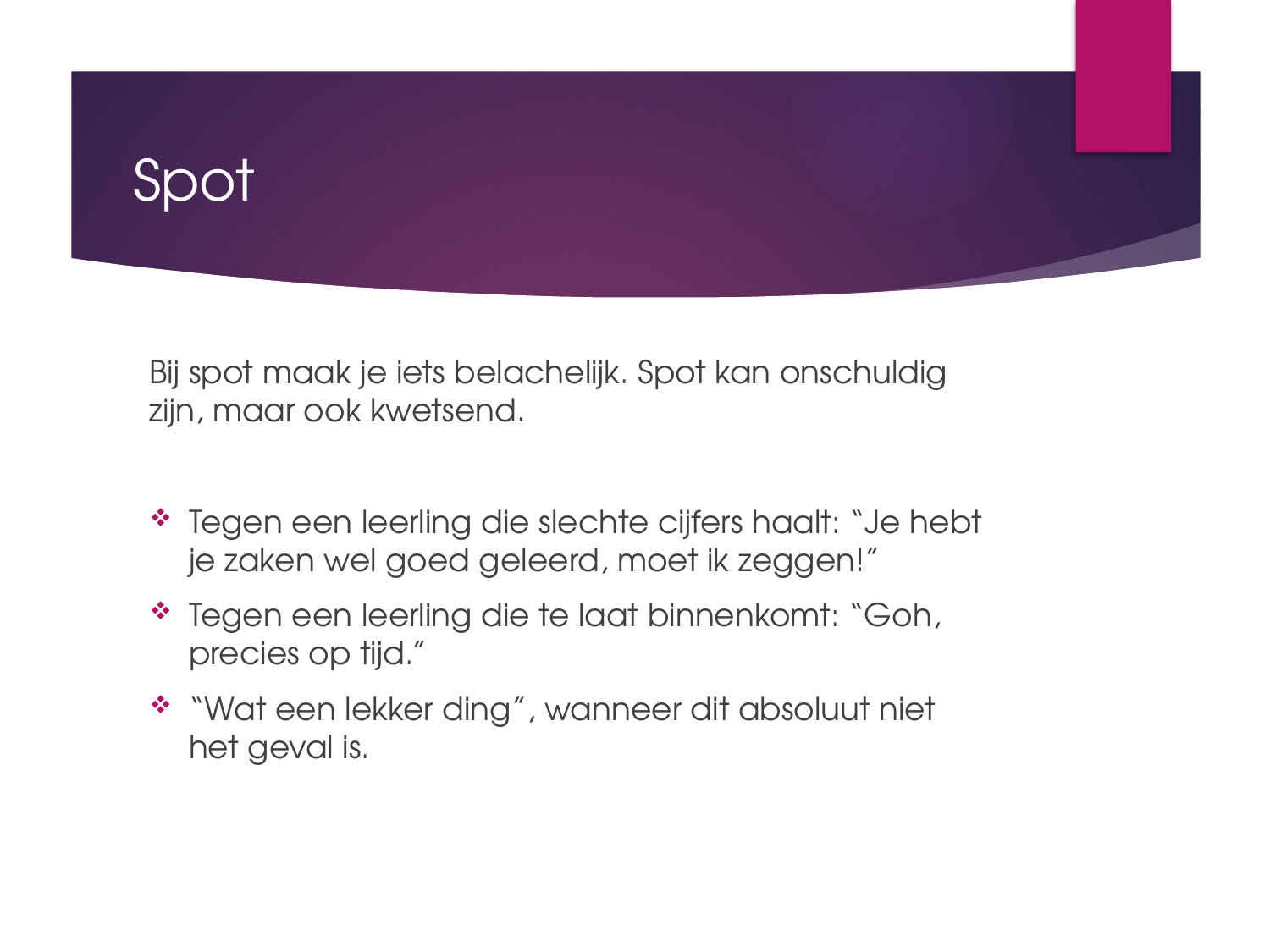

# Spot
Bij spot maak je iets belachelijk. Spot kan onschuldig zijn, maar ook kwetsend.

Tegen een leerling die slechte cijfers haalt: “Je hebt je zaken wel goed geleerd, moet ik zeggen!”
Tegen een leerling die te laat binnenkomt: “Goh, precies op tijd.”
“Wat een lekker ding”, wanneer dit absoluut niet het geval is.